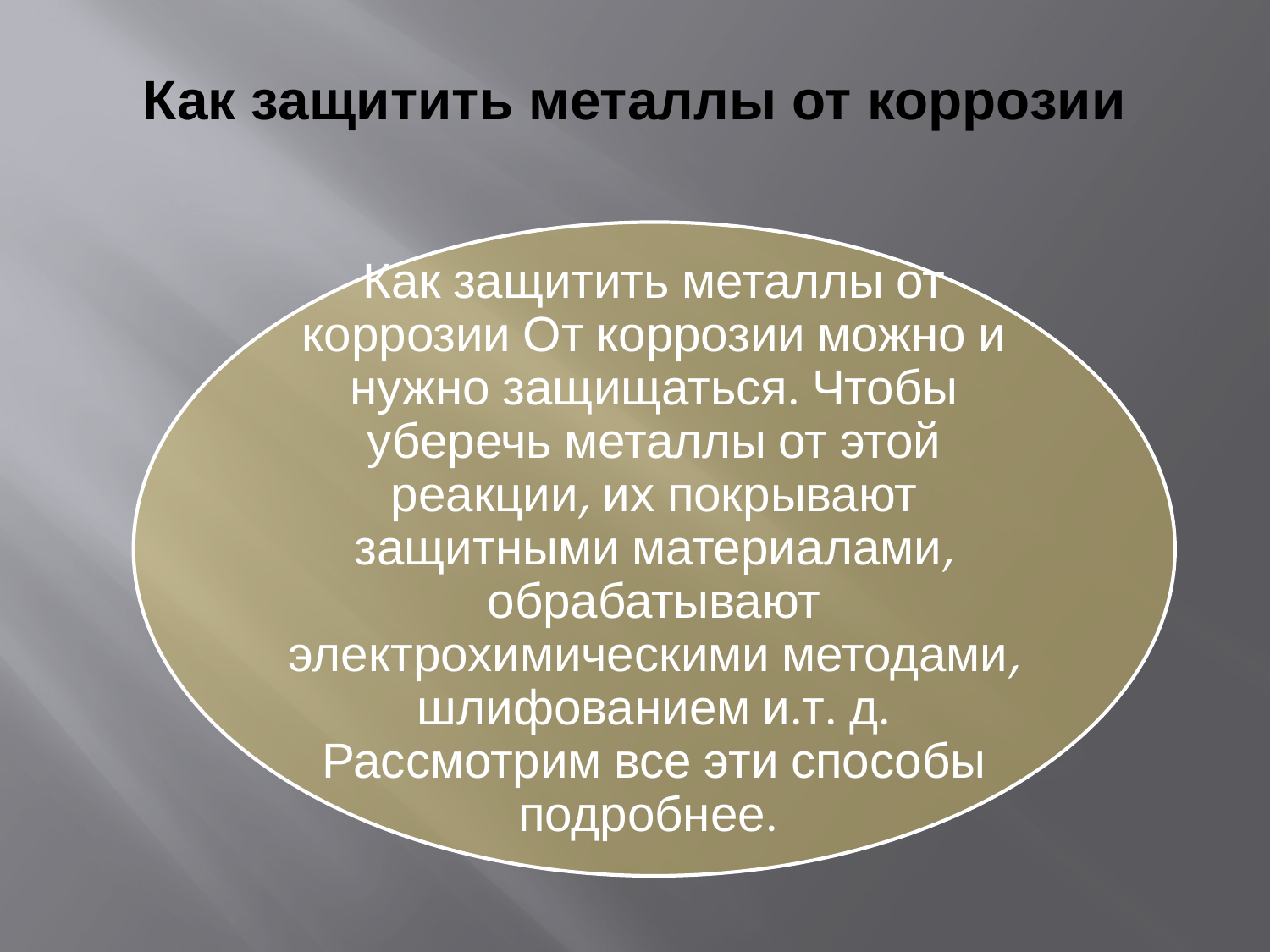

# Как защитить металлы от коррозии
Как защитить металлы от коррозии От коррозии можно и нужно защищаться. Чтобы уберечь металлы от этой реакции, их покрывают защитными материалами, обрабатывают электрохимическими методами, шлифованием и.т. д. Рассмотрим все эти способы подробнее.